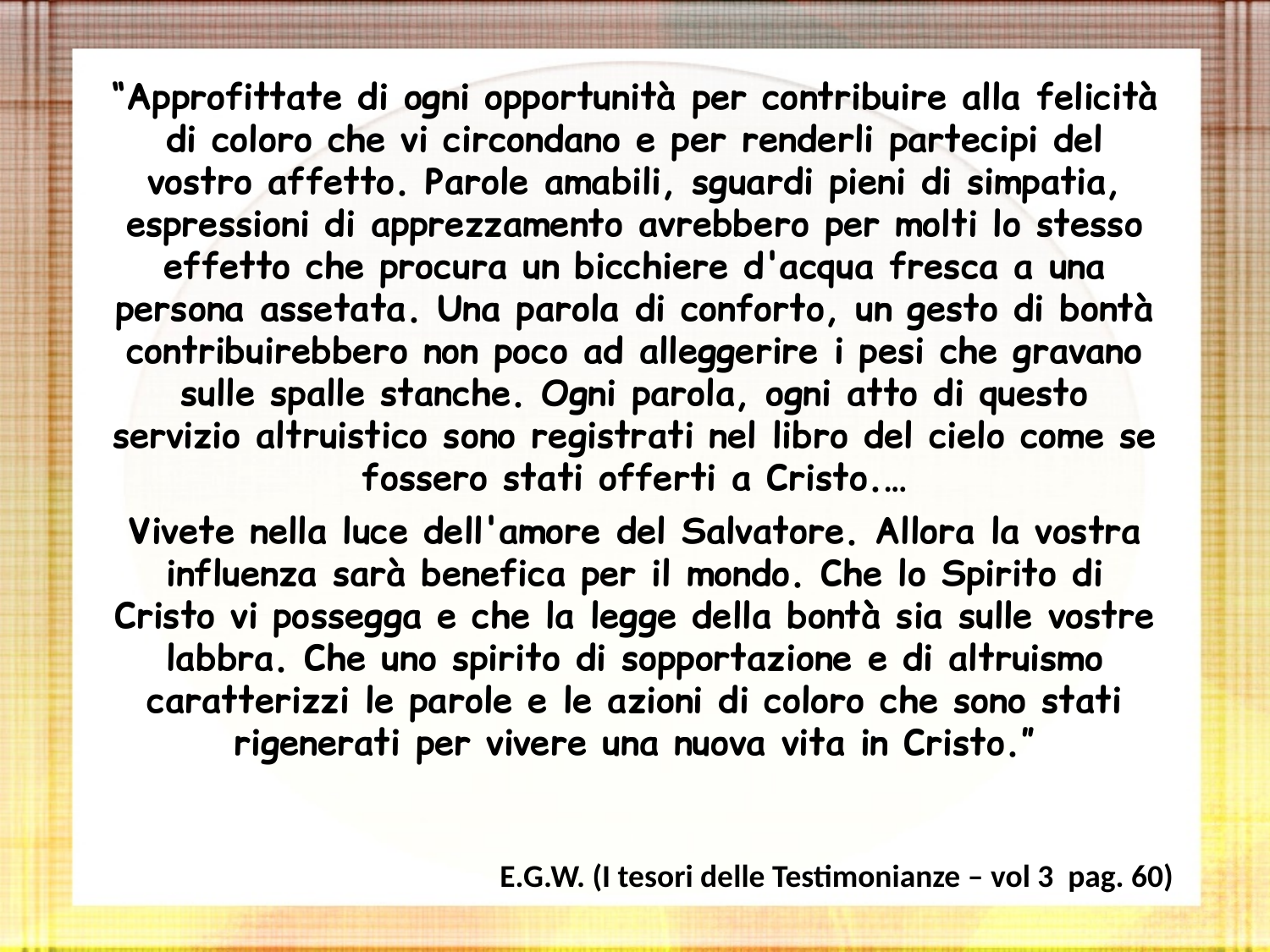

“Approfittate di ogni opportunità per contribuire alla felicità di coloro che vi circondano e per renderli partecipi del vostro affetto. Parole amabili, sguardi pieni di simpatia, espressioni di apprezzamento avrebbero per molti lo stesso effetto che procura un bicchiere d'acqua fresca a una persona assetata. Una parola di conforto, un gesto di bontà contribuirebbero non poco ad alleggerire i pesi che gravano sulle spalle stanche. Ogni parola, ogni atto di questo servizio altruistico sono registrati nel libro del cielo come se fossero stati offerti a Cristo.…
Vivete nella luce dell'amore del Salvatore. Allora la vostra influenza sarà benefica per il mondo. Che lo Spirito di Cristo vi possegga e che la legge della bontà sia sulle vostre labbra. Che uno spirito di sopportazione e di altruismo caratterizzi le parole e le azioni di coloro che sono stati rigenerati per vivere una nuova vita in Cristo.”
E.G.W. (I tesori delle Testimonianze – vol 3  pag. 60)